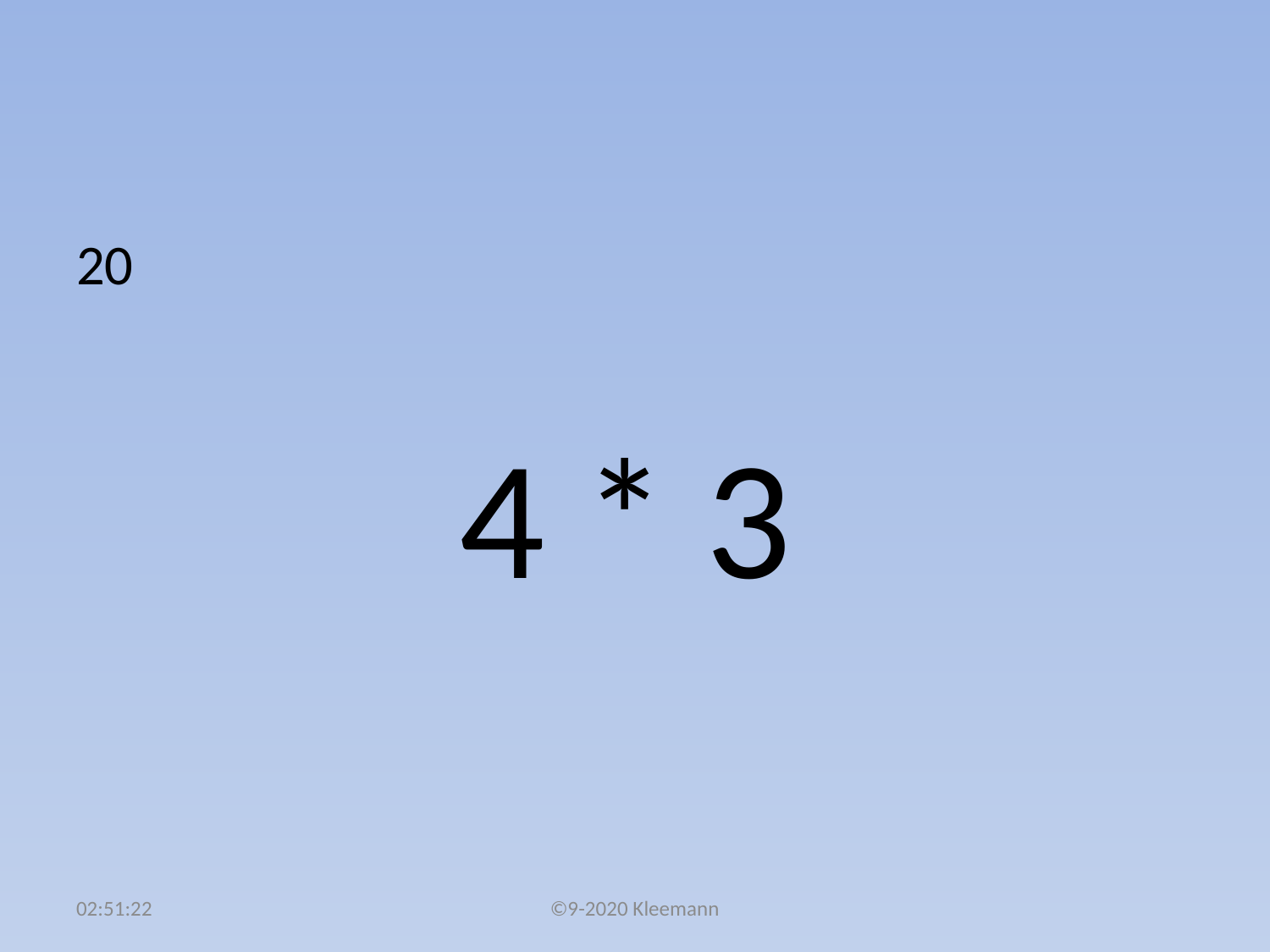

#
20

          4 * 3
02:51:22
©9-2020 Kleemann